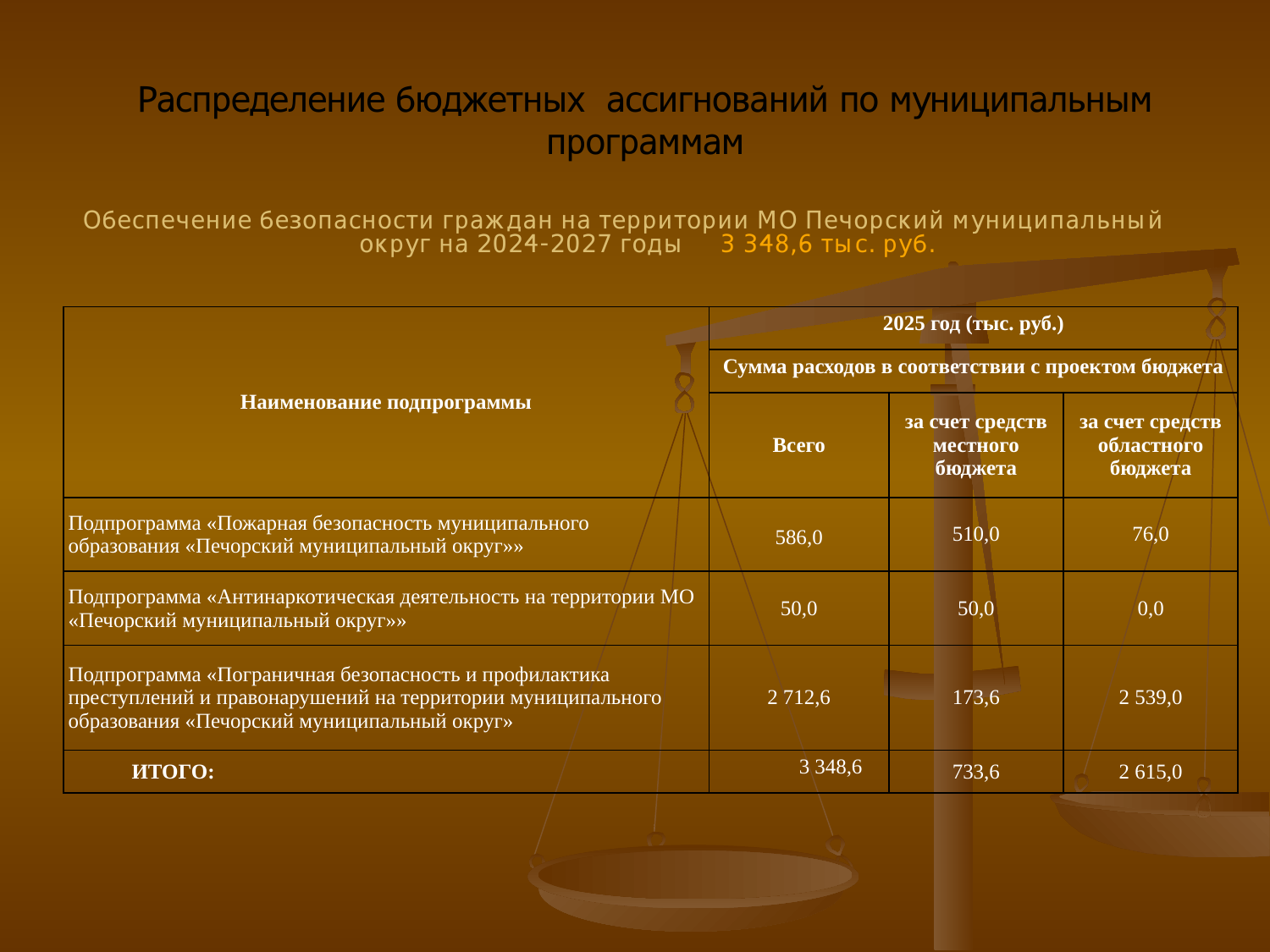

Распределение бюджетных  ассигнований по муниципальным программам

Обеспечение безопасности граждан на территории МО Печорский муниципальный округ на 2024-2027 годы     3 348,6 тыс. руб.

| Наименование подпрограммы | 2025 год (тыс. руб.) |  |  |
| --- | --- | --- | --- |
|  | Сумма расходов в соответствии с проектом бюджета |  |  |
|  | Всего | за счет средств местного бюджета | за счет средств областного бюджета |
| Подпрограмма «Пожарная безопасность муниципального образования «Печорский муниципальный округ»» | 586,0 | 510,0 | 76,0 |
| Подпрограмма «Антинаркотическая деятельность на территории МО «Печорский муниципальный округ»» | 50,0 | 50,0 | 0,0 |
| Подпрограмма «Пограничная безопасность и профилактика преступлений и правонарушений на территории муниципального образования «Печорский муниципальный округ» | 2 712,6 | 173,6 | 2 539,0 |
| ИТОГО: | 3 348,6 | 733,6 | 2 615,0 |